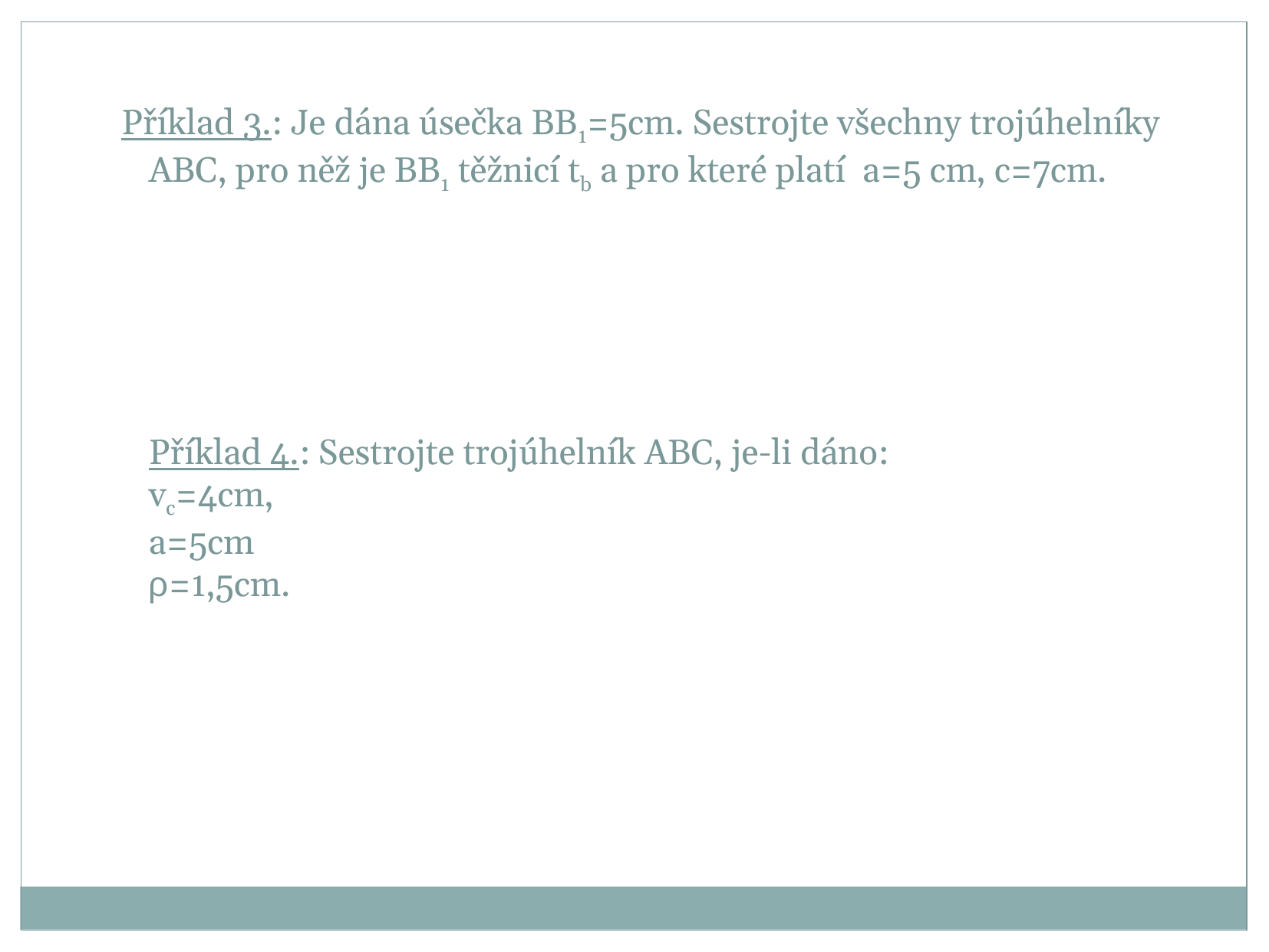

Příklad 3.: Je dána úsečka BB1=5cm. Sestrojte všechny trojúhelníky ABC, pro něž je BB1 těžnicí tb a pro které platí  a=5 cm, c=7cm.
Příklad 4.: Sestrojte trojúhelník ABC, je-li dáno:
vc=4cm,
a=5cm
ρ=1,5cm.